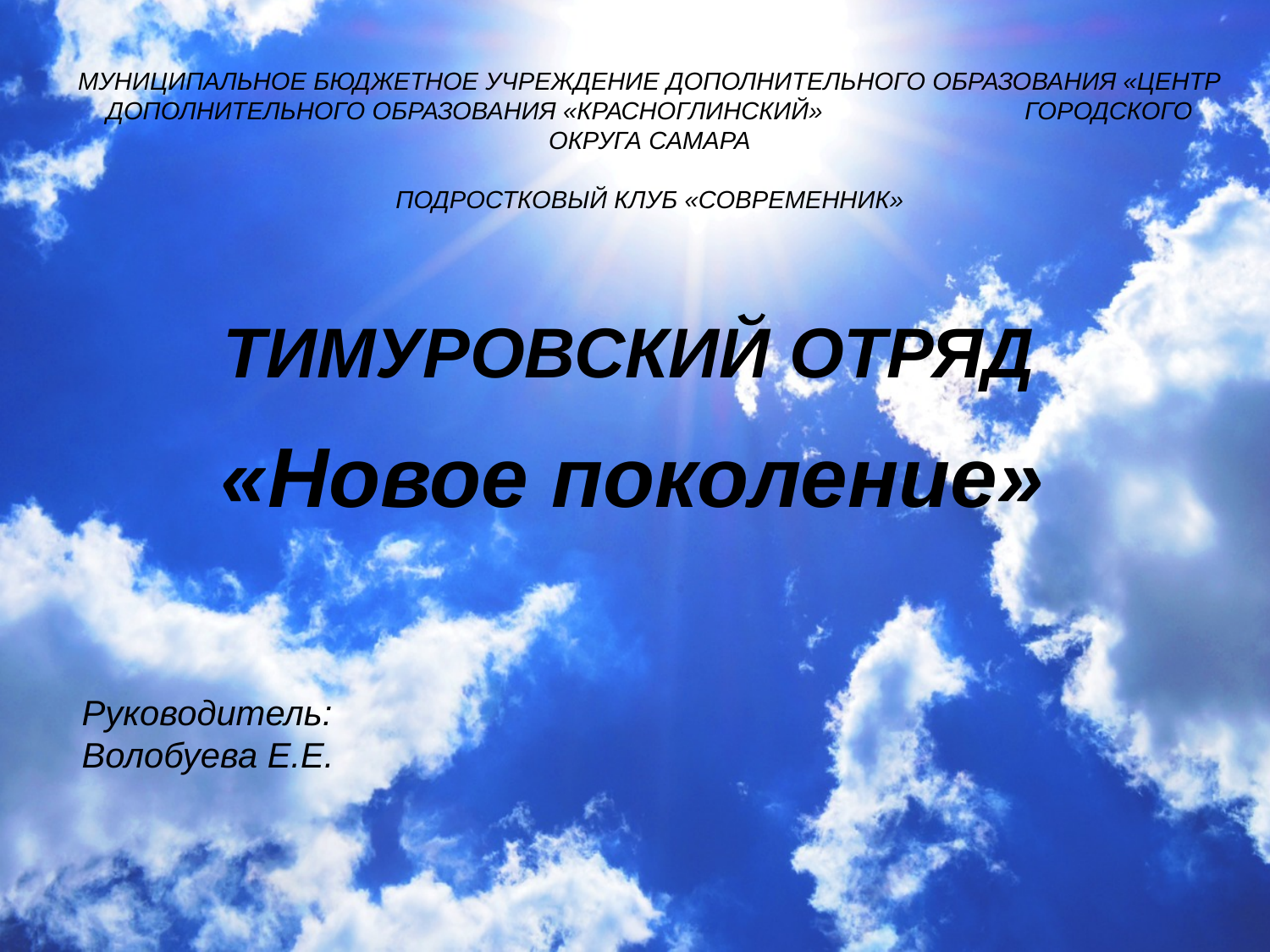

МУНИЦИПАЛЬНОЕ БЮДЖЕТНОЕ УЧРЕЖДЕНИЕ ДОПОЛНИТЕЛЬНОГО ОБРАЗОВАНИЯ «ЦЕНТР ДОПОЛНИТЕЛЬНОГО ОБРАЗОВАНИЯ «КРАСНОГЛИНСКИЙ»                             ГОРОДСКОГО ОКРУГА САМАРА

ПОДРОСТКОВЫЙ КЛУБ «СОВРЕМЕННИК»

# ТИМУРОВСКИЙ ОТРЯД
«Новое поколение»
Руководитель:
Волобуева Е.Е.